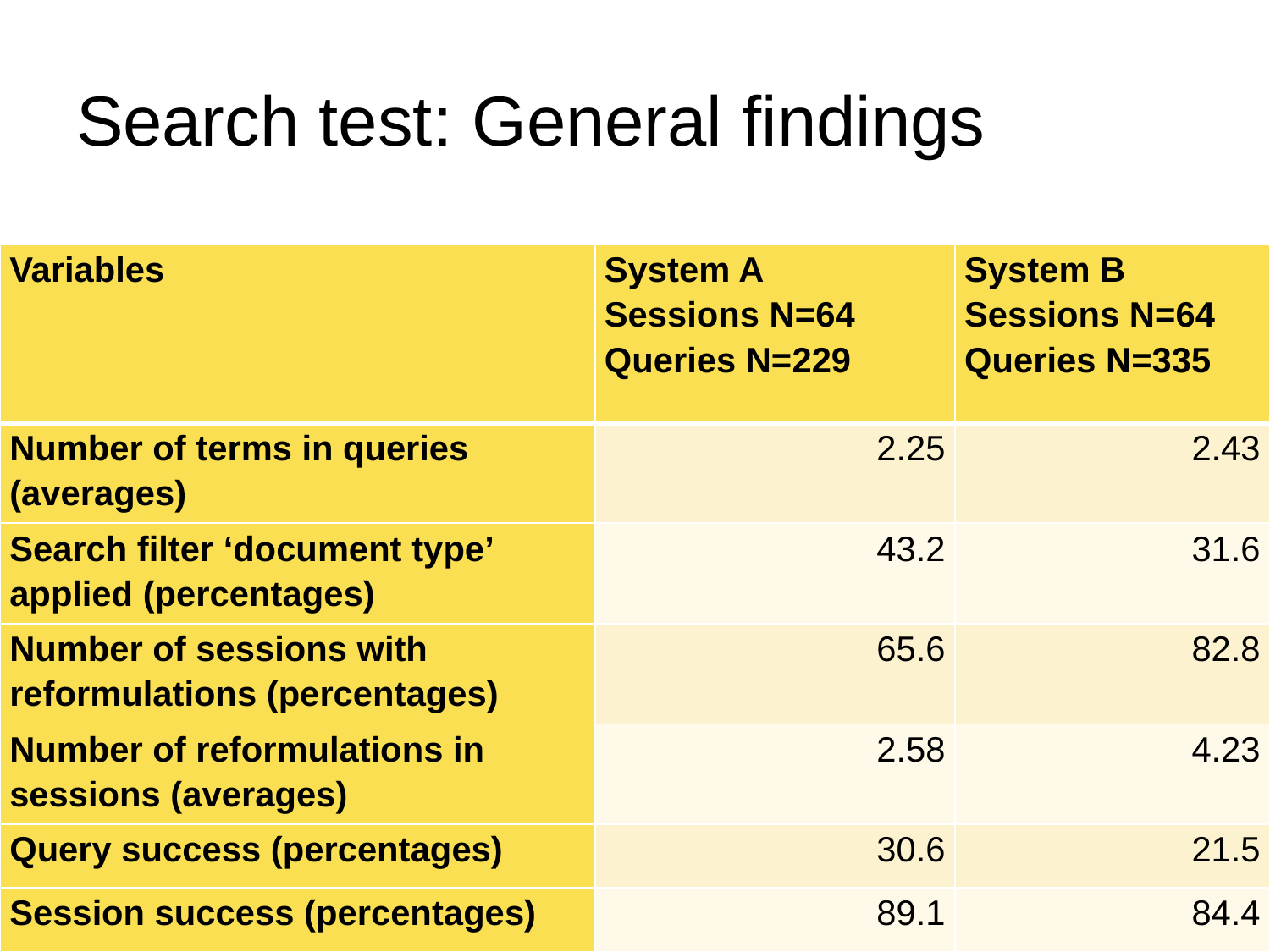

# Search test: General findings
| Variables | System A Sessions N=64 Queries N=229 | System B Sessions N=64 Queries N=335 |
| --- | --- | --- |
| Number of terms in queries (averages) | 2.25 | 2.43 |
| Search filter ‘document type’ applied (percentages) | 43.2 | 31.6 |
| Number of sessions with reformulations (percentages) | 65.6 | 82.8 |
| Number of reformulations in sessions (averages) | 2.58 | 4.23 |
| Query success (percentages) | 30.6 | 21.5 |
| Session success (percentages) | 89.1 | 84.4 |